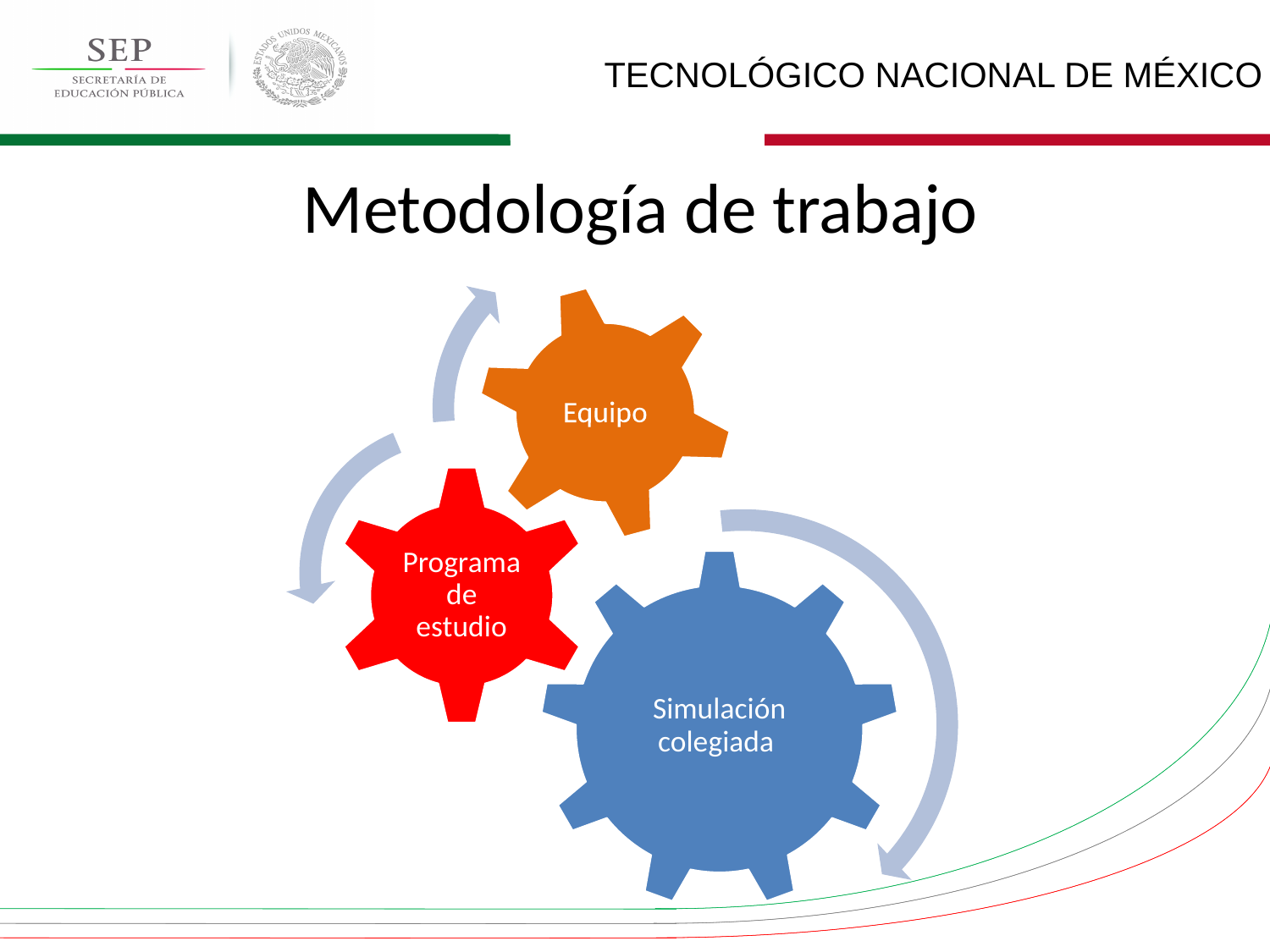

Metodología de trabajo
Simulación colegiada
Programa de estudio
Equipo